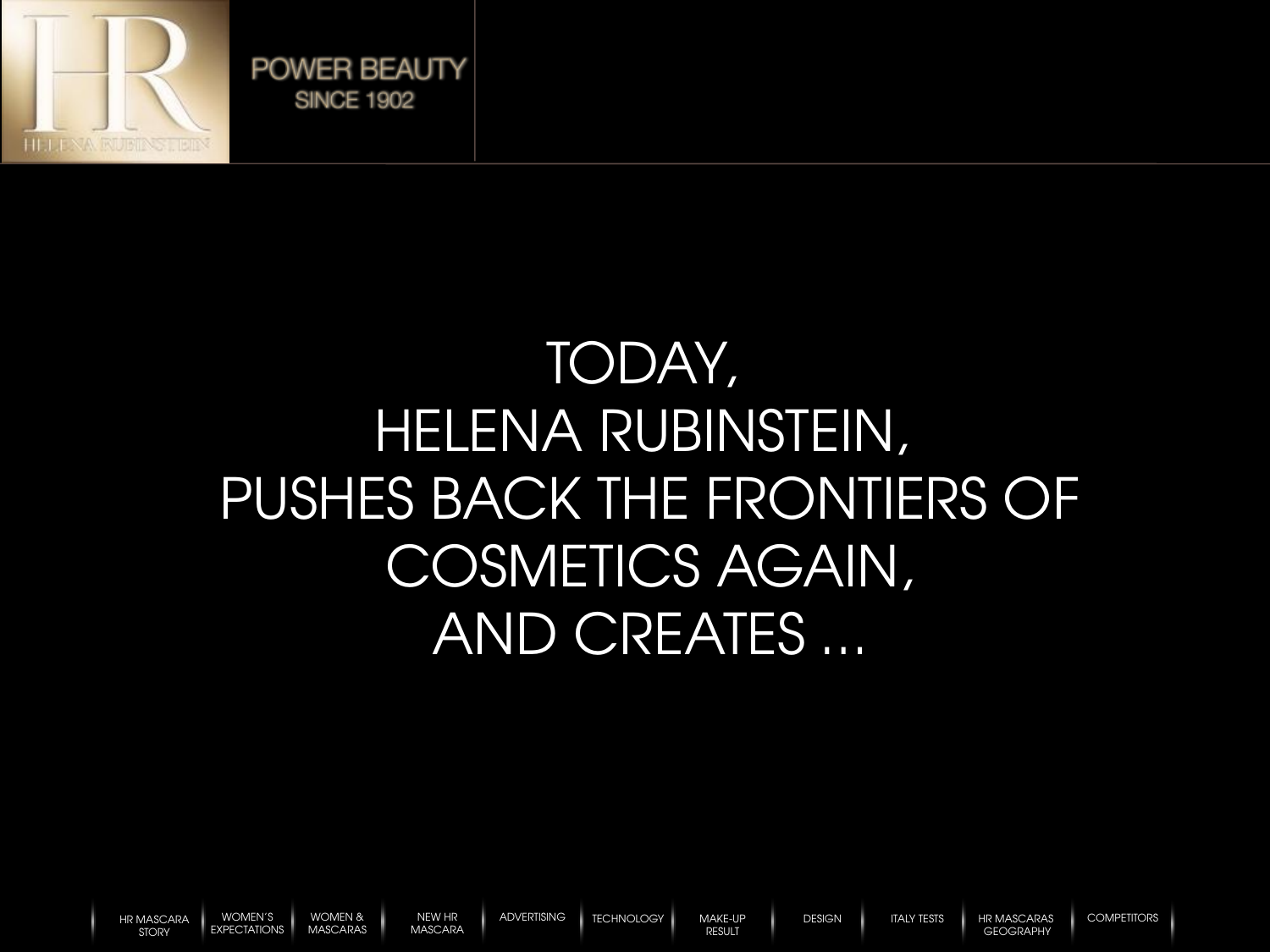

TODAY,
HELENA RUBINSTEIN,
PUSHES BACK THE FRONTIERS OF COSMETICS AGAIN,
AND CREATES …